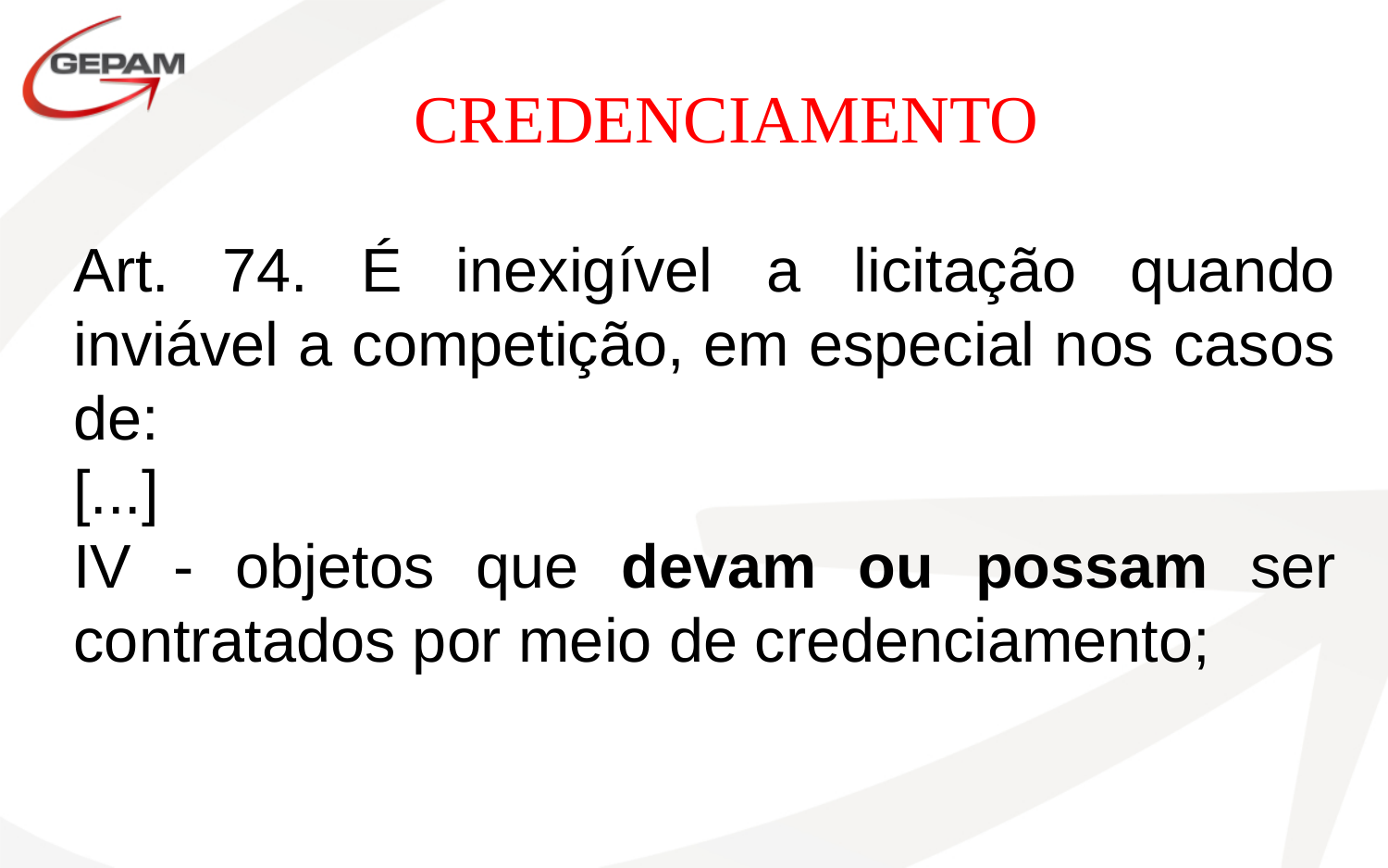

CREDENCIAMENTO

Art. 74. É inexigível a licitação quando inviável a competição, em especial nos casos de:
[...]
IV - objetos que devam ou possam ser contratados por meio de credenciamento;